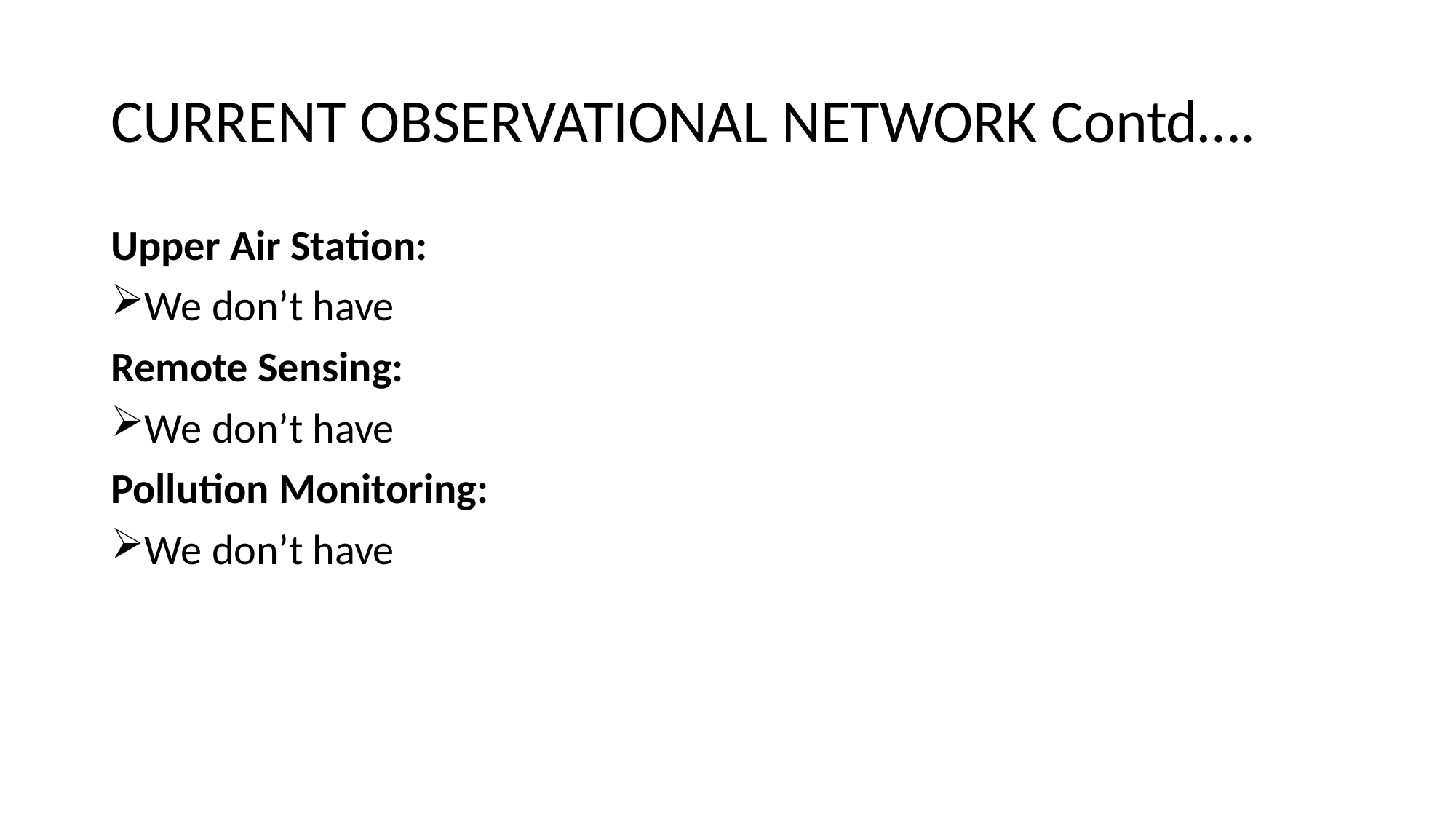

# CURRENT OBSERVATIONAL NETWORK Contd….
Upper Air Station:
We don’t have
Remote Sensing:
We don’t have
Pollution Monitoring:
We don’t have